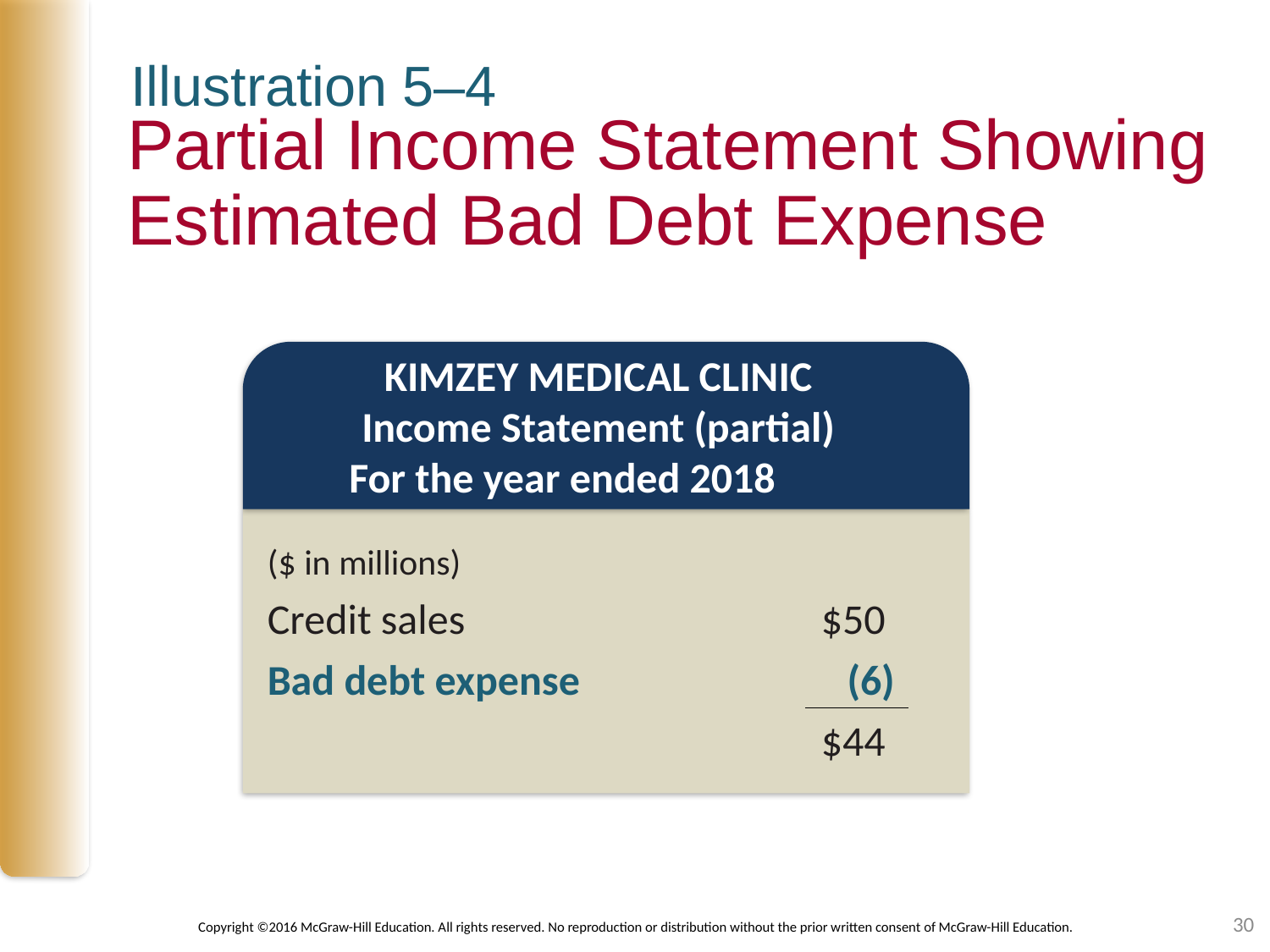

Illustration 5–4
# Partial Income Statement Showing Estimated Bad Debt Expense

KIMZEY MEDICAL CLINIC
Income Statement (partial)
For the year ended 2018

($ in millions)
Credit sales 	$50
Bad debt expense 	(6)
	$44